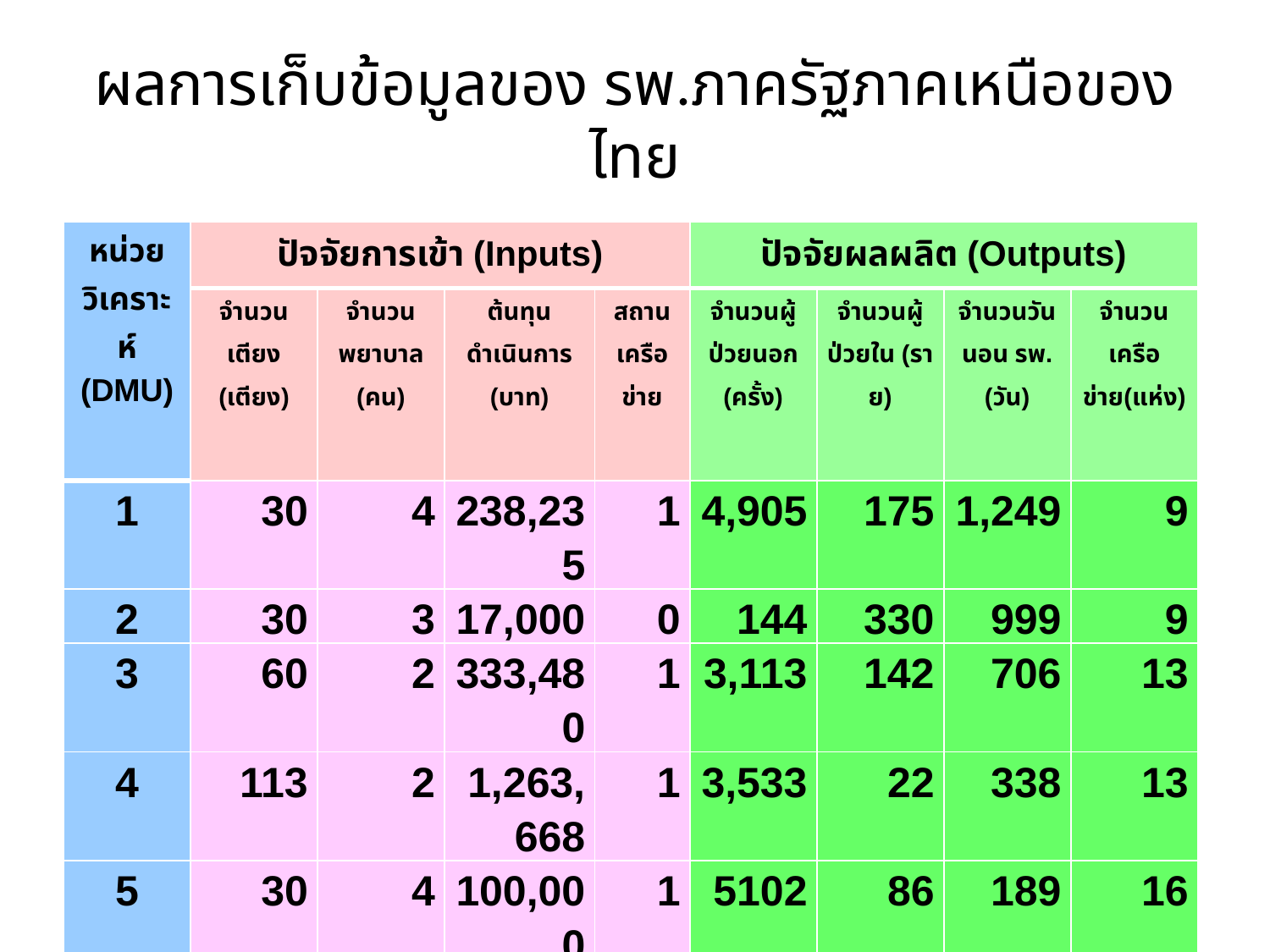

# ผลการเก็บข้อมูลของ รพ.ภาครัฐภาคเหนือของไทย
| หน่วยวิเคราะห์ (DMU) | ปัจจัยการเข้า (Inputs) |  |  |  | ปัจจัยผลผลิต (Outputs) |  |  |  |
| --- | --- | --- | --- | --- | --- | --- | --- | --- |
|  | จำนวนเตียง (เตียง) | จำนวนพยาบาล (คน) | ต้นทุนดำเนินการ (บาท) | สถานเครือ ข่าย | จำนวนผู้ป่วยนอก (ครั้ง) | จำนวนผู้ป่วยใน (ราย) | จำนวนวันนอน รพ.(วัน) | จำนวนเครือข่าย(แห่ง) |
| 1 | 30 | 4 | 238,235 | 1 | 4,905 | 175 | 1,249 | 9 |
| 2 | 30 | 3 | 17,000 | 0 | 144 | 330 | 999 | 9 |
| 3 | 60 | 2 | 333,480 | 1 | 3,113 | 142 | 706 | 13 |
| 4 | 113 | 2 | 1,263,668 | 1 | 3,533 | 22 | 338 | 13 |
| 5 | 30 | 4 | 100,000 | 1 | 5102 | 86 | 189 | 16 |
| 6 | 30 | 2 | 1,020,420 | 0 | 1,363 | 150 | 427 | 6 |
| ... | .... | ... | ..... | ... | ... | ... | .... | .... |
| 55 | .... | ... | ..... | ... | ... | ... | .... | .... |